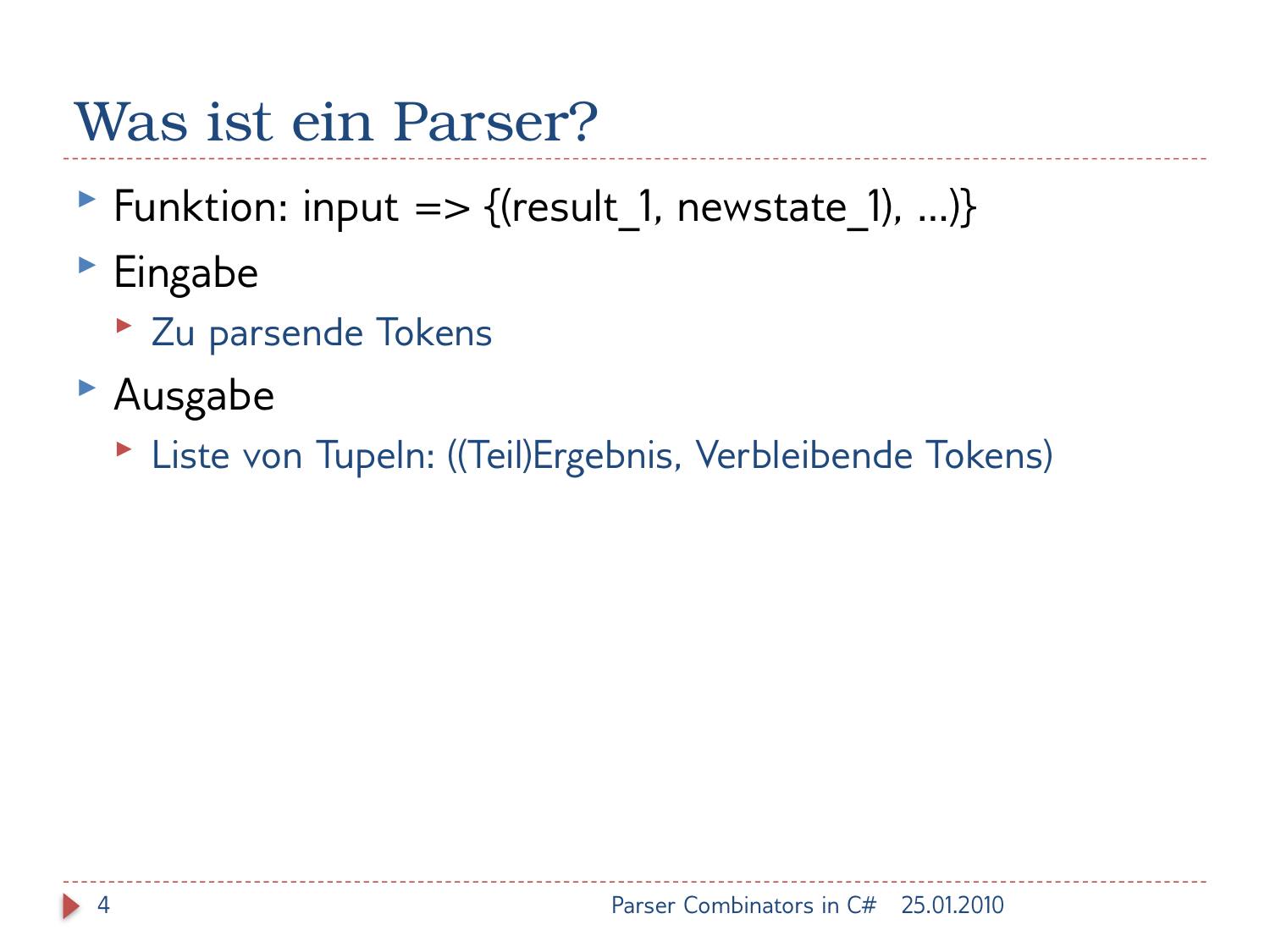

# Was ist ein Parser?
Funktion: input => {(result_1, newstate_1), …)}
Eingabe
Zu parsende Tokens
Ausgabe
Liste von Tupeln: ((Teil)Ergebnis, Verbleibende Tokens)
4
Parser Combinators in C#
25.01.2010